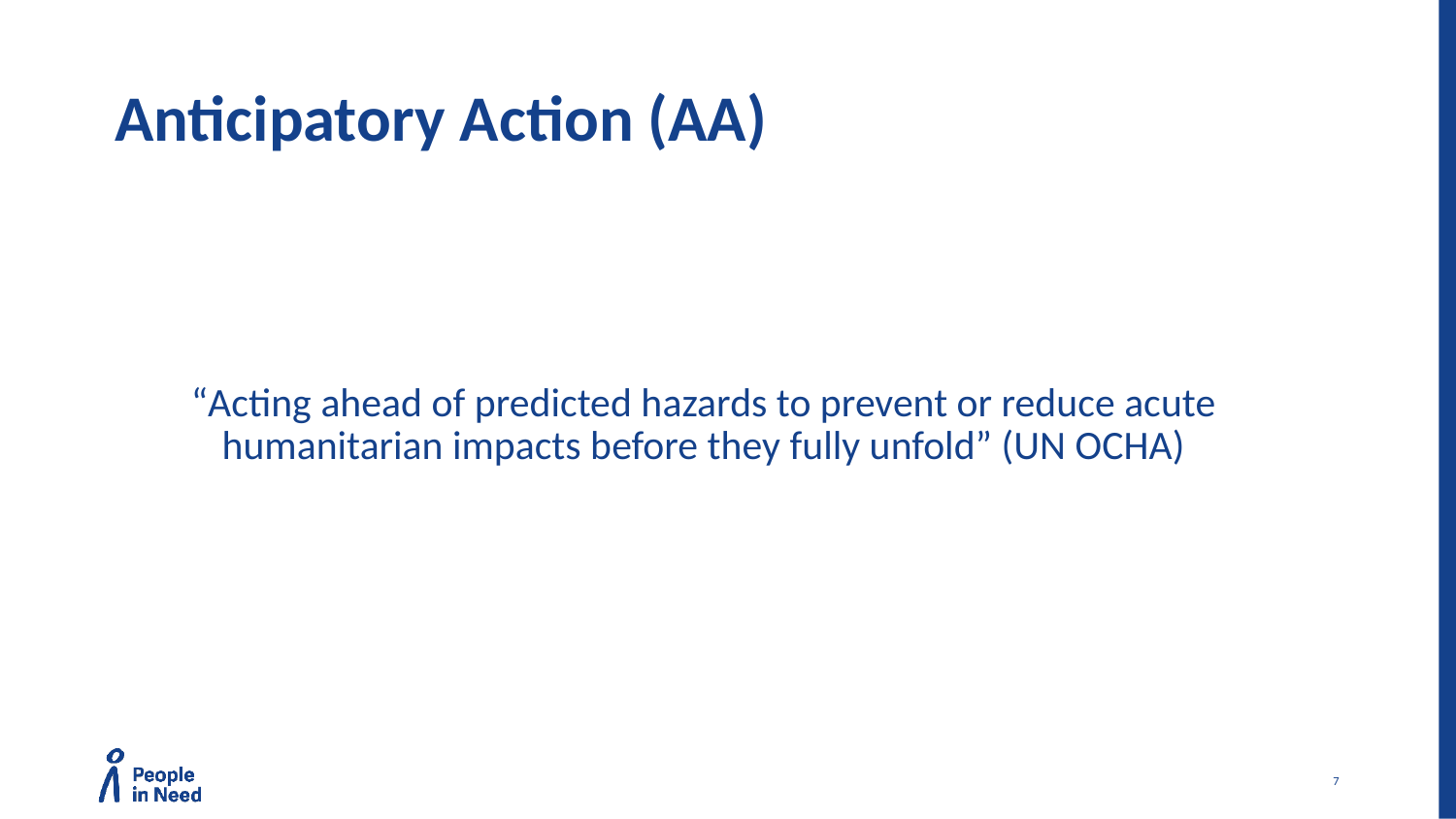

# Anticipatory Action (AA)
“Acting ahead of predicted hazards to prevent or reduce acute humanitarian impacts before they fully unfold” (UN OCHA)